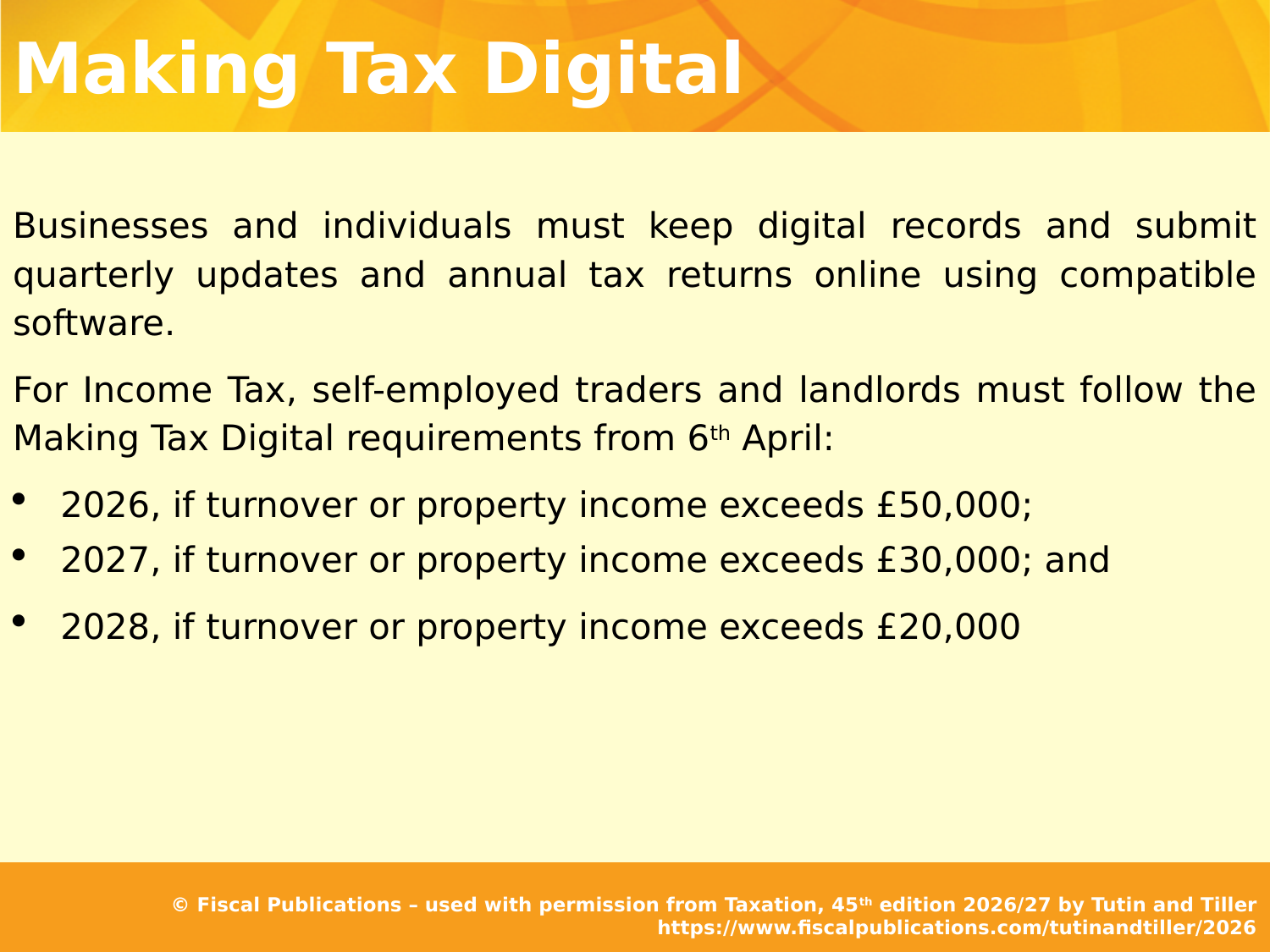

# Making Tax Digital

Businesses and individuals must keep digital records and submit quarterly updates and annual tax returns online using compatible software.
For Income Tax, self-employed traders and landlords must follow the Making Tax Digital requirements from 6th April:
2026, if turnover or property income exceeds £50,000;
2027, if turnover or property income exceeds £30,000; and
2028, if turnover or property income exceeds £20,000